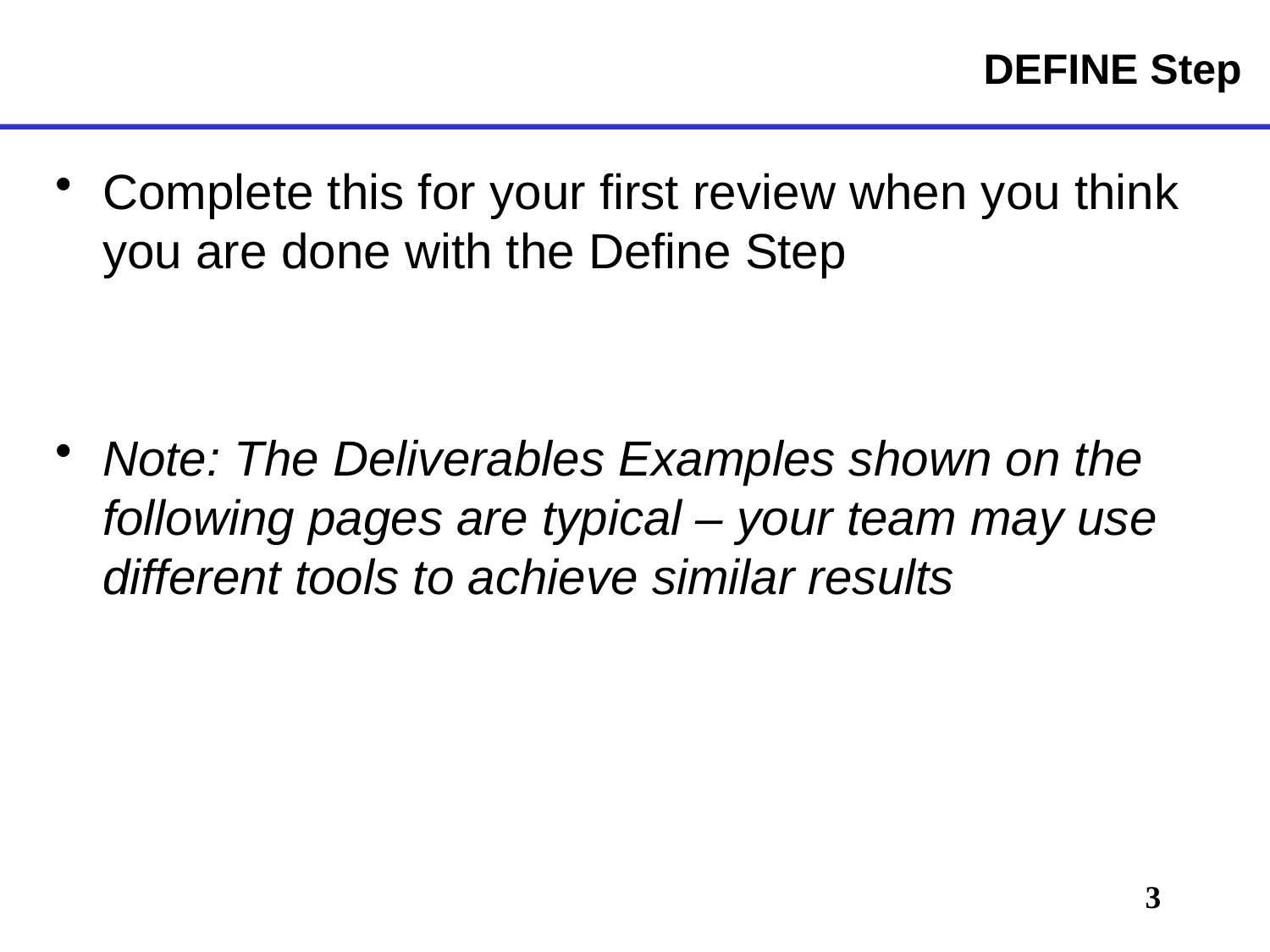

# DEFINE Step
Complete this for your first review when you think you are done with the Define Step

Note: The Deliverables Examples shown on the following pages are typical – your team may use different tools to achieve similar results